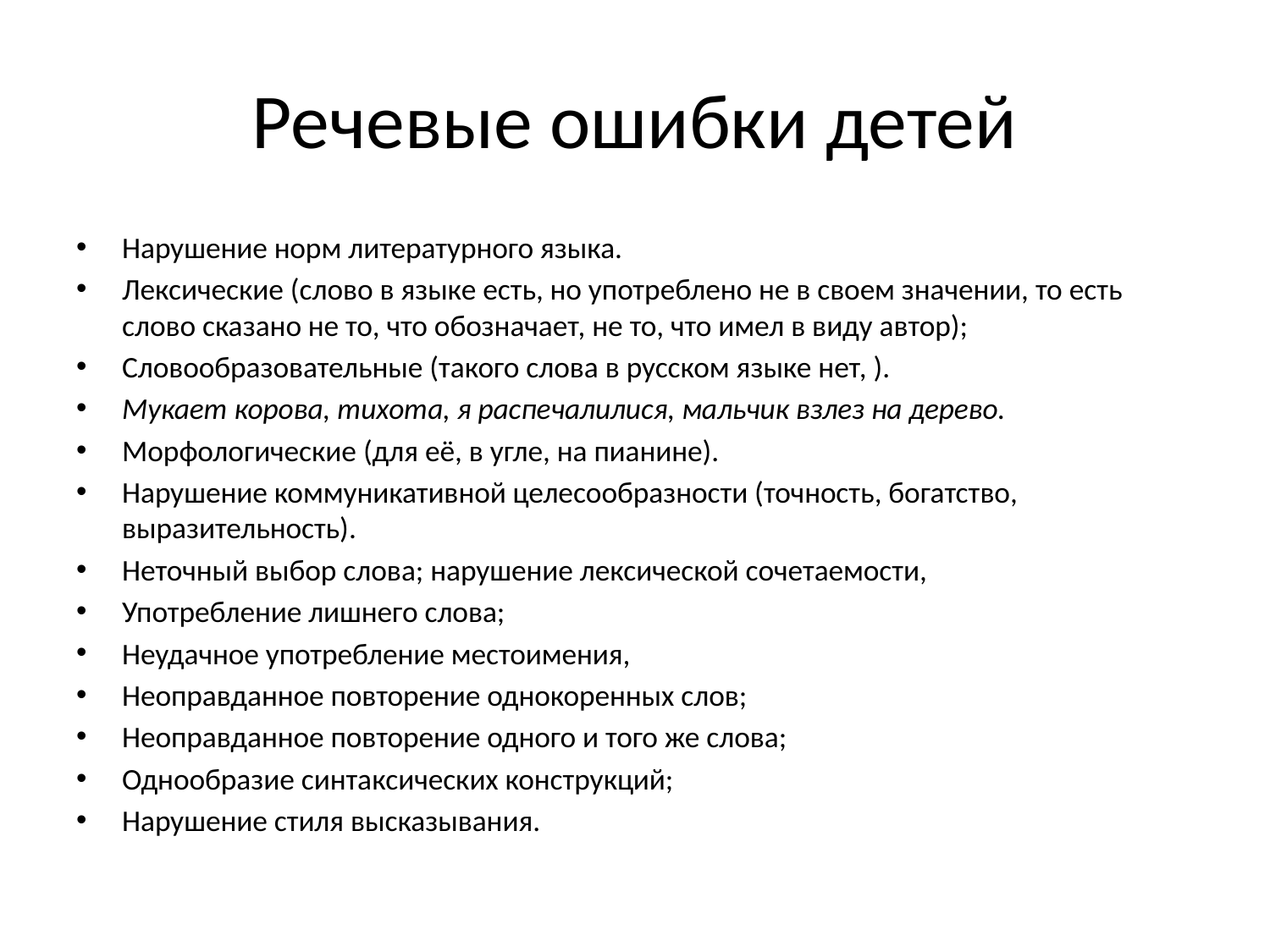

# Речевые ошибки детей
Нарушение норм литературного языка.
Лексические (слово в языке есть, но употреблено не в своем значении, то есть слово сказано не то, что обозначает, не то, что имел в виду автор);
Словообразовательные (такого слова в русском языке нет, ).
Мукает корова, тихота, я распечалилися, мальчик взлез на дерево.
Морфологические (для её, в угле, на пианине).
Нарушение коммуникативной целесообразности (точность, богатство, выразительность).
Неточный выбор слова; нарушение лексической сочетаемости,
Употребление лишнего слова;
Неудачное употребление местоимения,
Неоправданное повторение однокоренных слов;
Неоправданное повторение одного и того же слова;
Однообразие синтаксических конструкций;
Нарушение стиля высказывания.